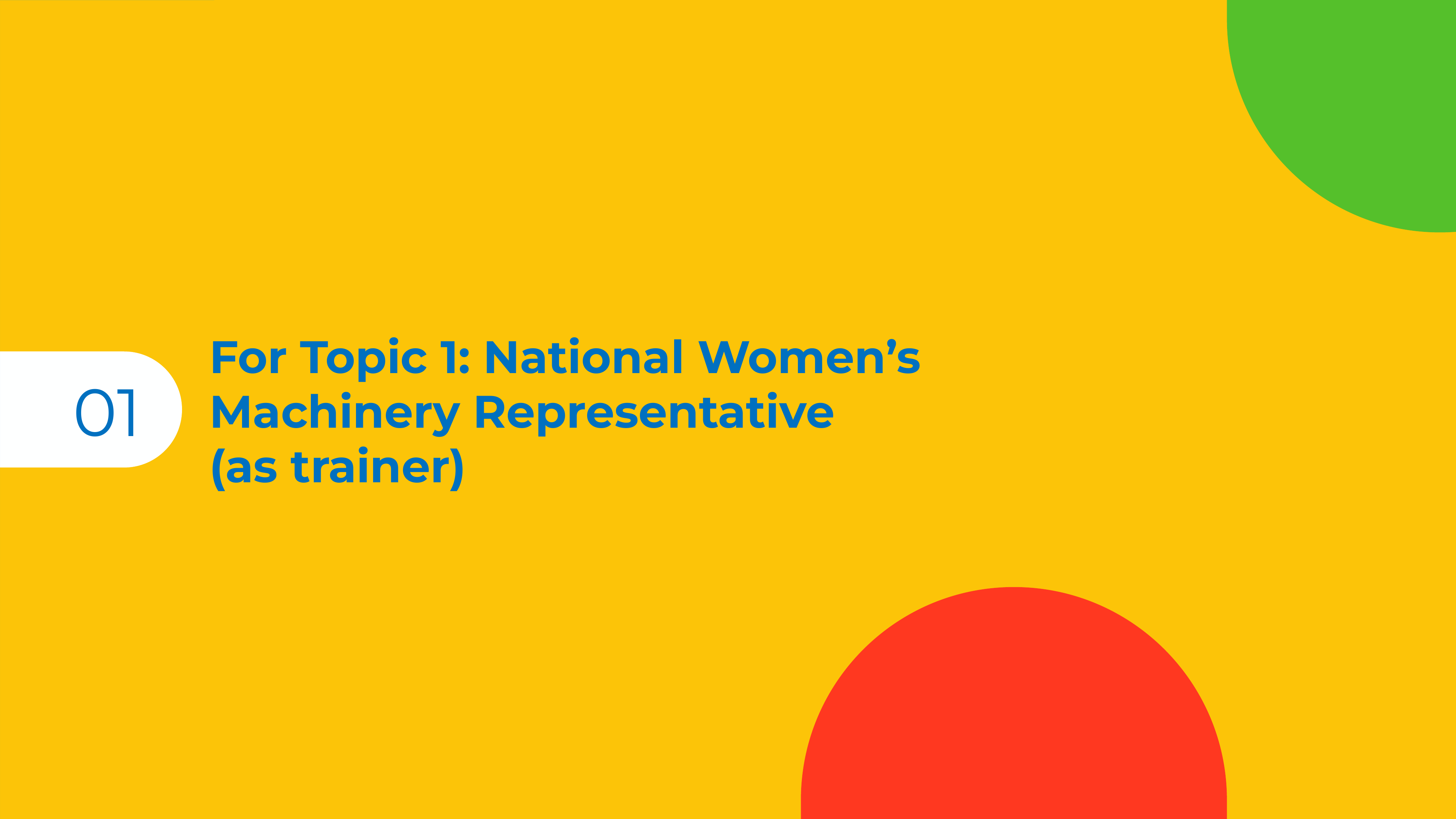

For Topic 1: National Women’s Machinery Representative
(as trainer)
01